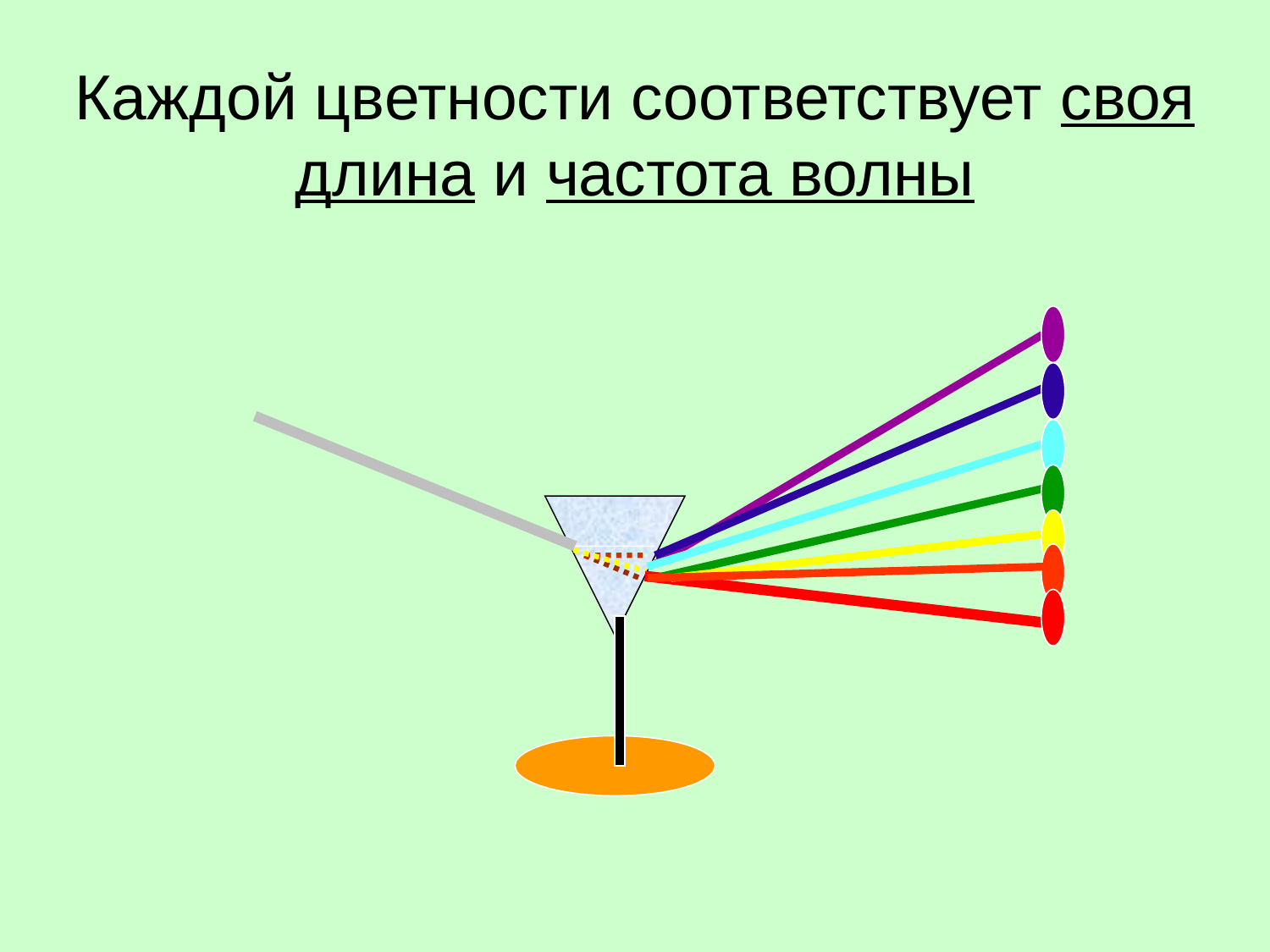

Каждой цветности соответствует своя длина и частота волны